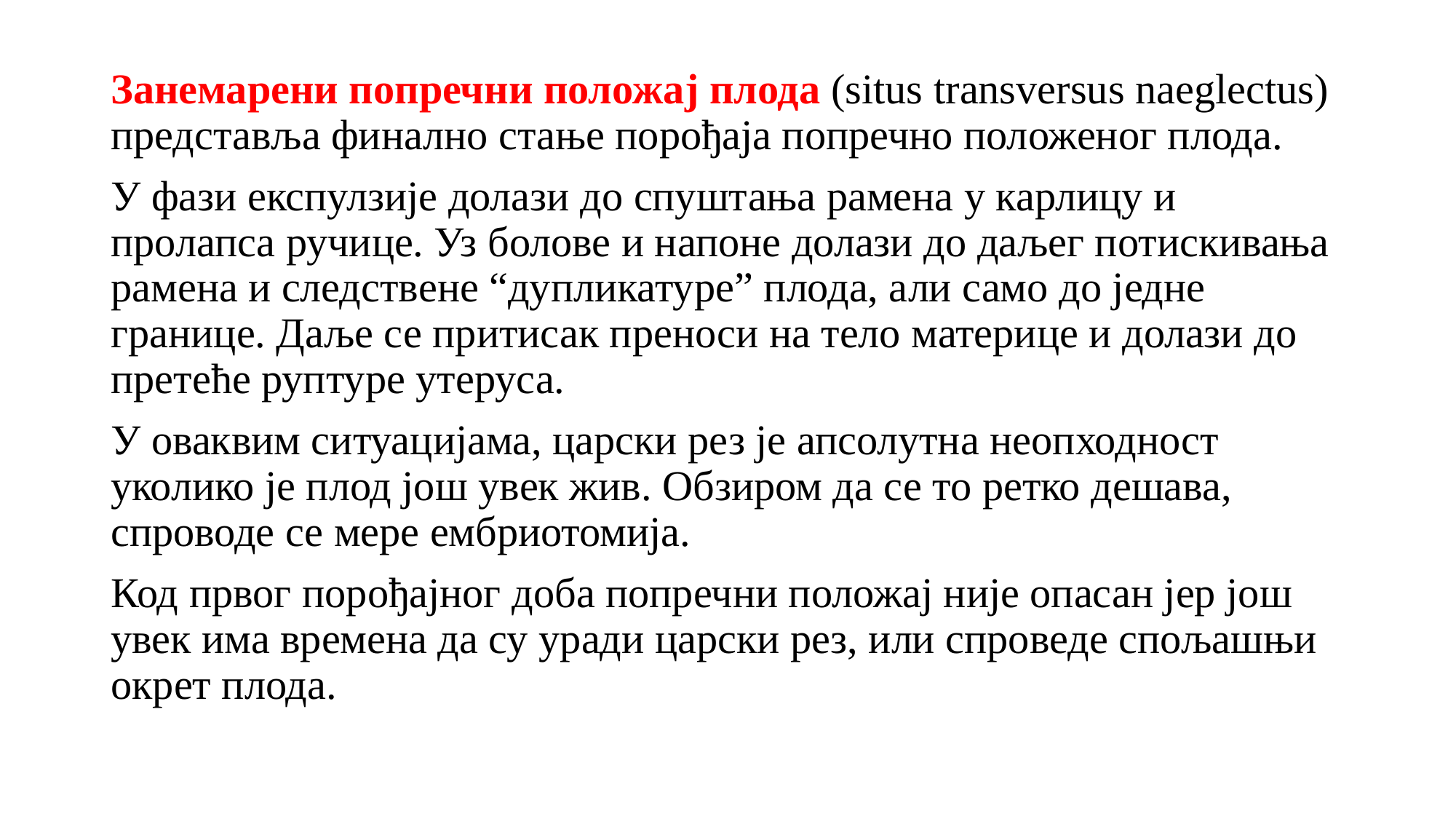

Занемарени попречни положај плода (situs transversus naeglectus) представља финално стање порођаја попречно положеног плода.
У фази експулзије долази до спуштања рамена у карлицу и пролапса ручице. Уз болове и напоне долази до даљег потискивања рамена и следствене “дупликатуре” плода, али само до једне границе. Даље се притисак преноси на тело материце и долази до претеће руптуре утеруса.
У оваквим ситуацијама, царски рез је апсолутна неопходност уколико је плод још увек жив. Обзиром да се то ретко дешава, спроводе се мере ембриотомија.
Код првог порођајног доба попречни положај није опасан јер још увек има времена да су уради царски рез, или спроведе спољашњи окрет плода.